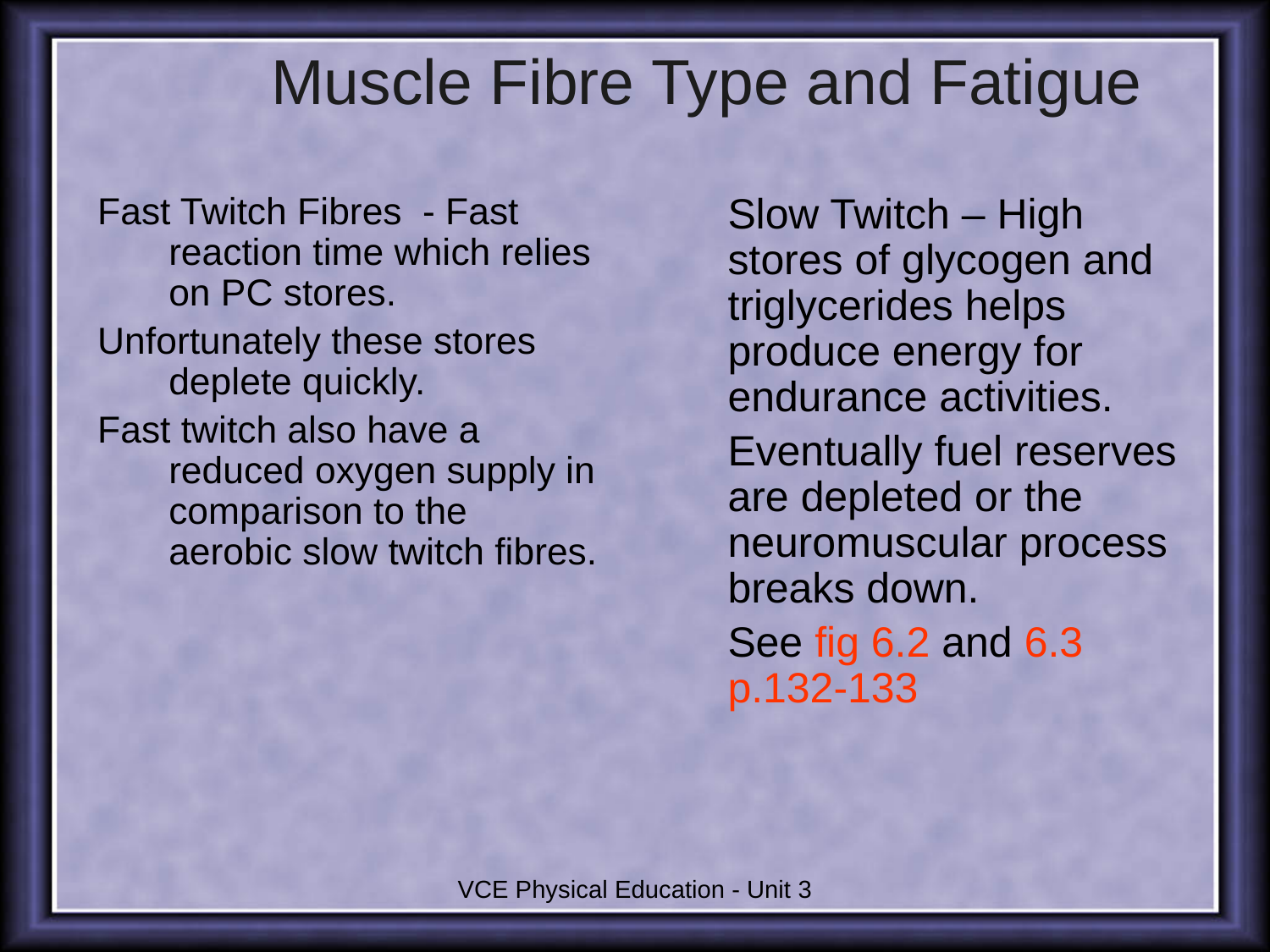

# Muscle Fibre Type and Fatigue
Fast Twitch Fibres  - Fast reaction time which relies on PC stores.
Unfortunately these stores deplete quickly.
Fast twitch also have a reduced oxygen supply in comparison to the aerobic slow twitch fibres.

Slow Twitch – High stores of glycogen and triglycerides helps produce energy for endurance activities.
Eventually fuel reserves are depleted or the neuromuscular process breaks down.
See fig 6.2 and 6.3 p.132-133

VCE Physical Education - Unit 3